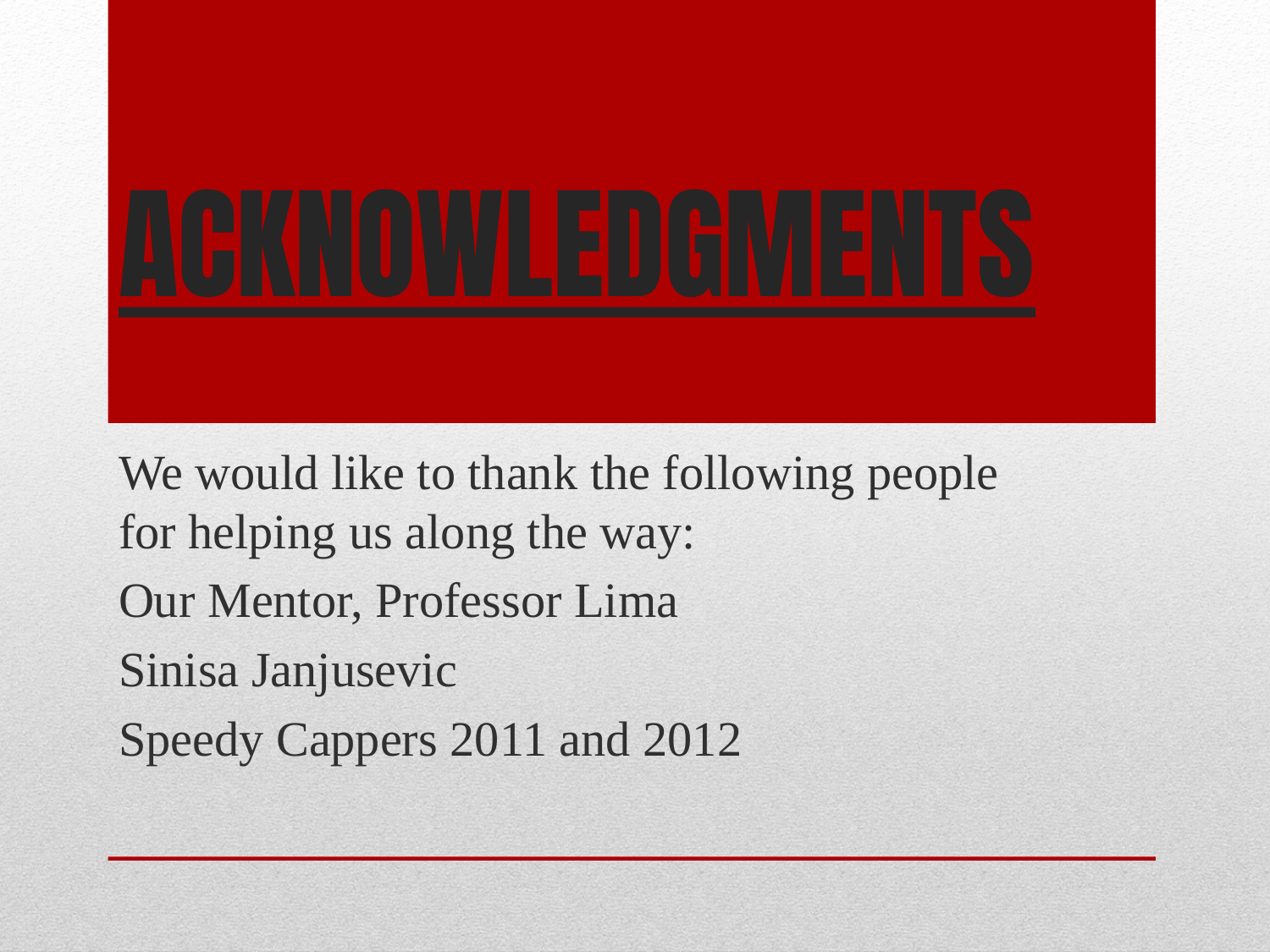

# ACKNOWLEDGMENTS
We would like to thank the following people for helping us along the way:
Our Mentor, Professor Lima
Sinisa Janjusevic
Speedy Cappers 2011 and 2012